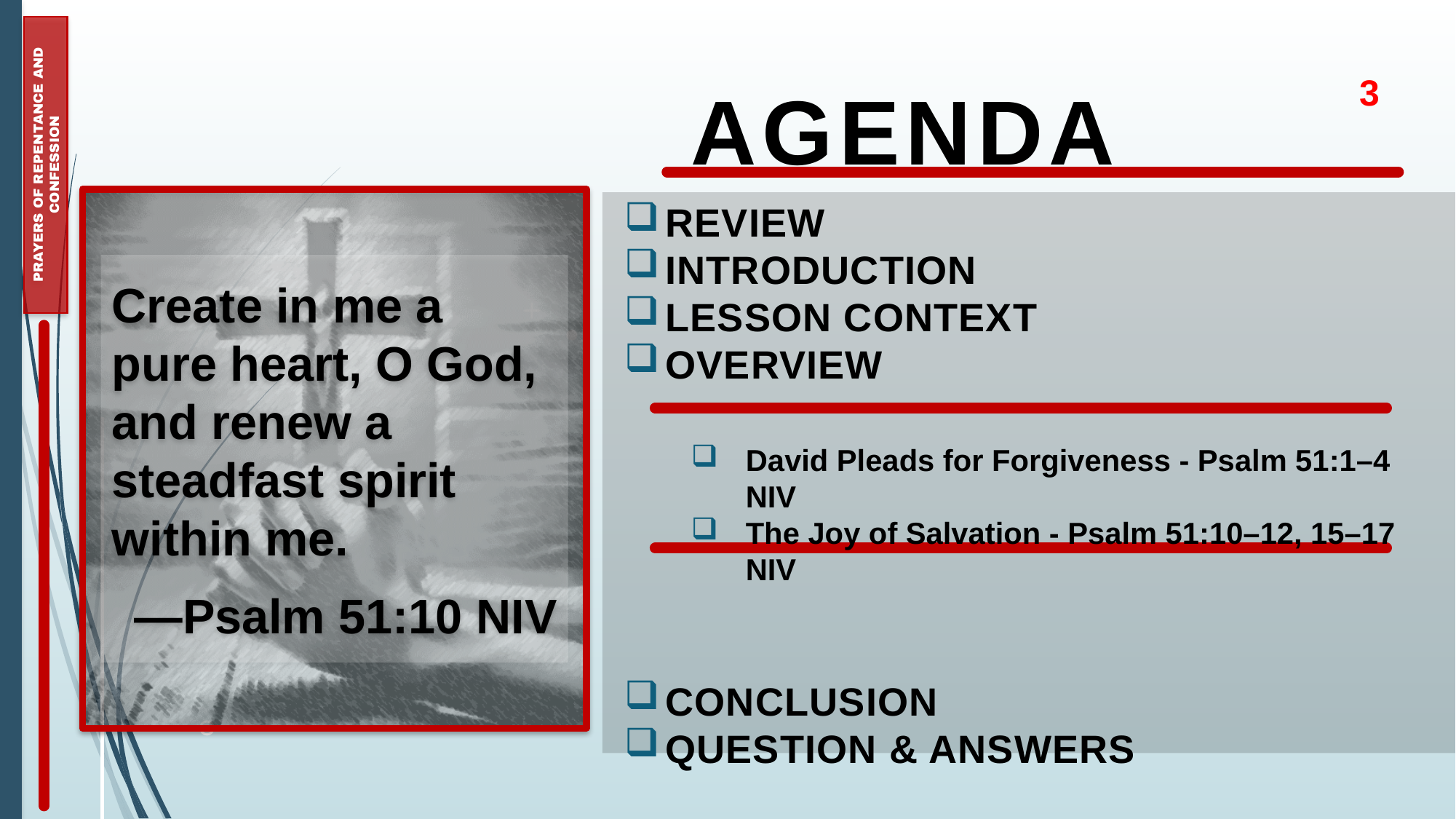

# Agenda
Prayers of Repentance and confession
3

Review
Introduction
Lesson Context
Overview

Conclusion
Question & Answers
Create in me a pure heart, O God, and renew a steadfast spirit within me.
—Psalm 51:10 NIV
David Pleads for Forgiveness - Psalm 51:1–4 NIV
The Joy of Salvation - Psalm 51:10–12, 15–17 NIV